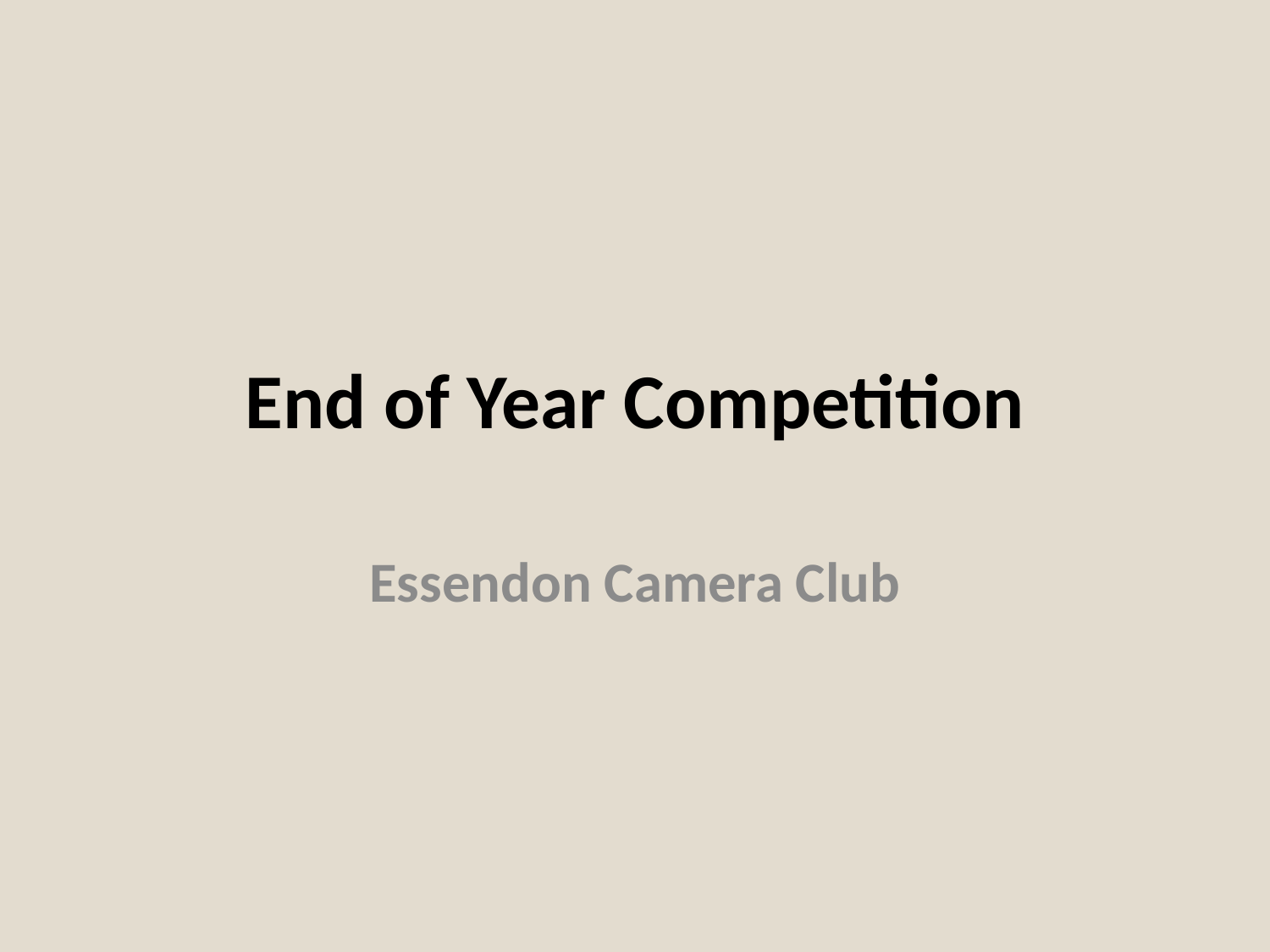

# End of Year Competition
Essendon Camera Club